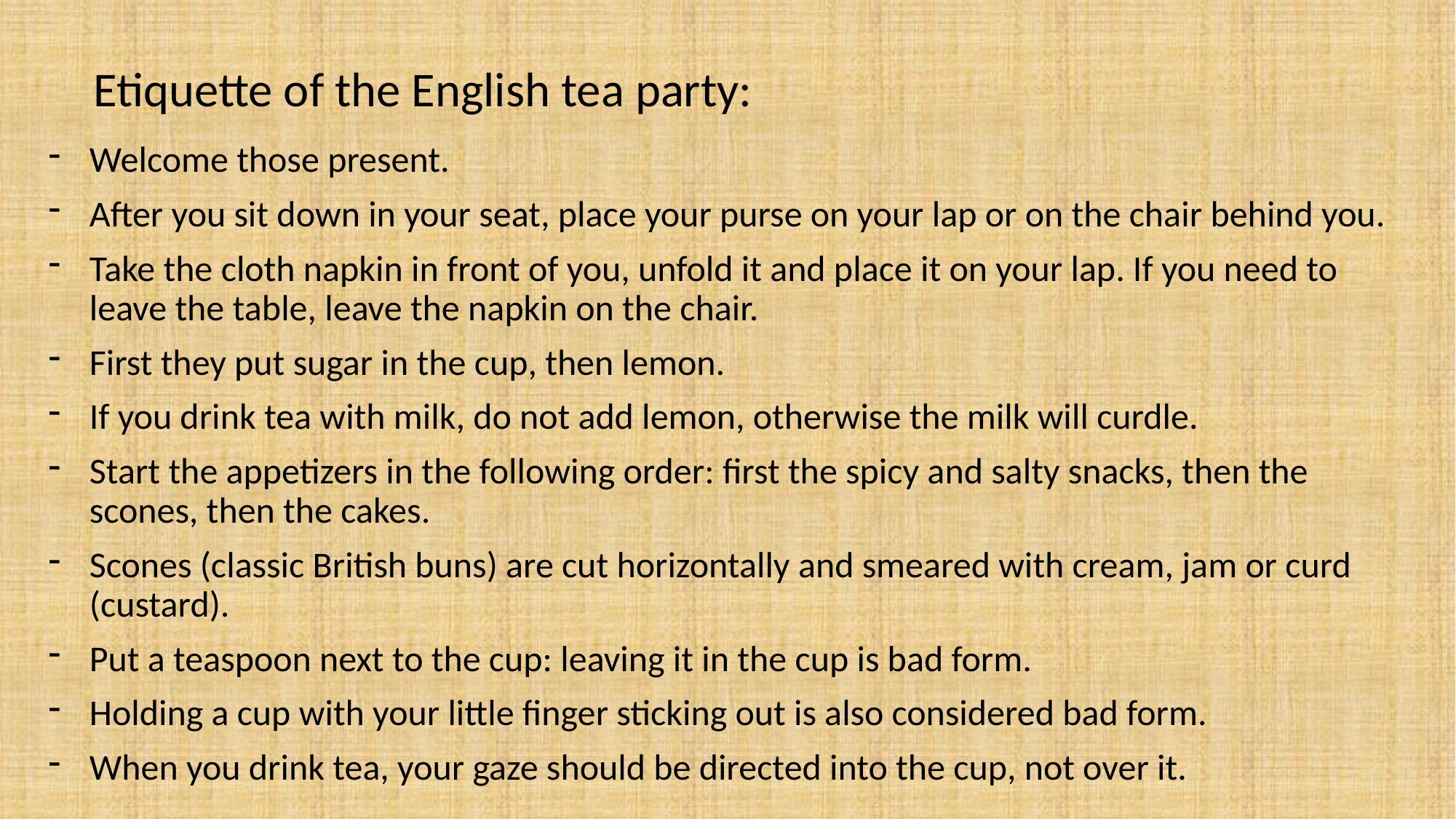

# Etiquette of the English tea party:
Welcome those present.
After you sit down in your seat, place your purse on your lap or on the chair behind you.
Take the cloth napkin in front of you, unfold it and place it on your lap. If you need to leave the table, leave the napkin on the chair.
First they put sugar in the cup, then lemon.
If you drink tea with milk, do not add lemon, otherwise the milk will curdle.
Start the appetizers in the following order: first the spicy and salty snacks, then the scones, then the cakes.
Scones (classic British buns) are cut horizontally and smeared with cream, jam or curd (custard).
Put a teaspoon next to the cup: leaving it in the cup is bad form.
Holding a cup with your little finger sticking out is also considered bad form.
When you drink tea, your gaze should be directed into the cup, not over it.